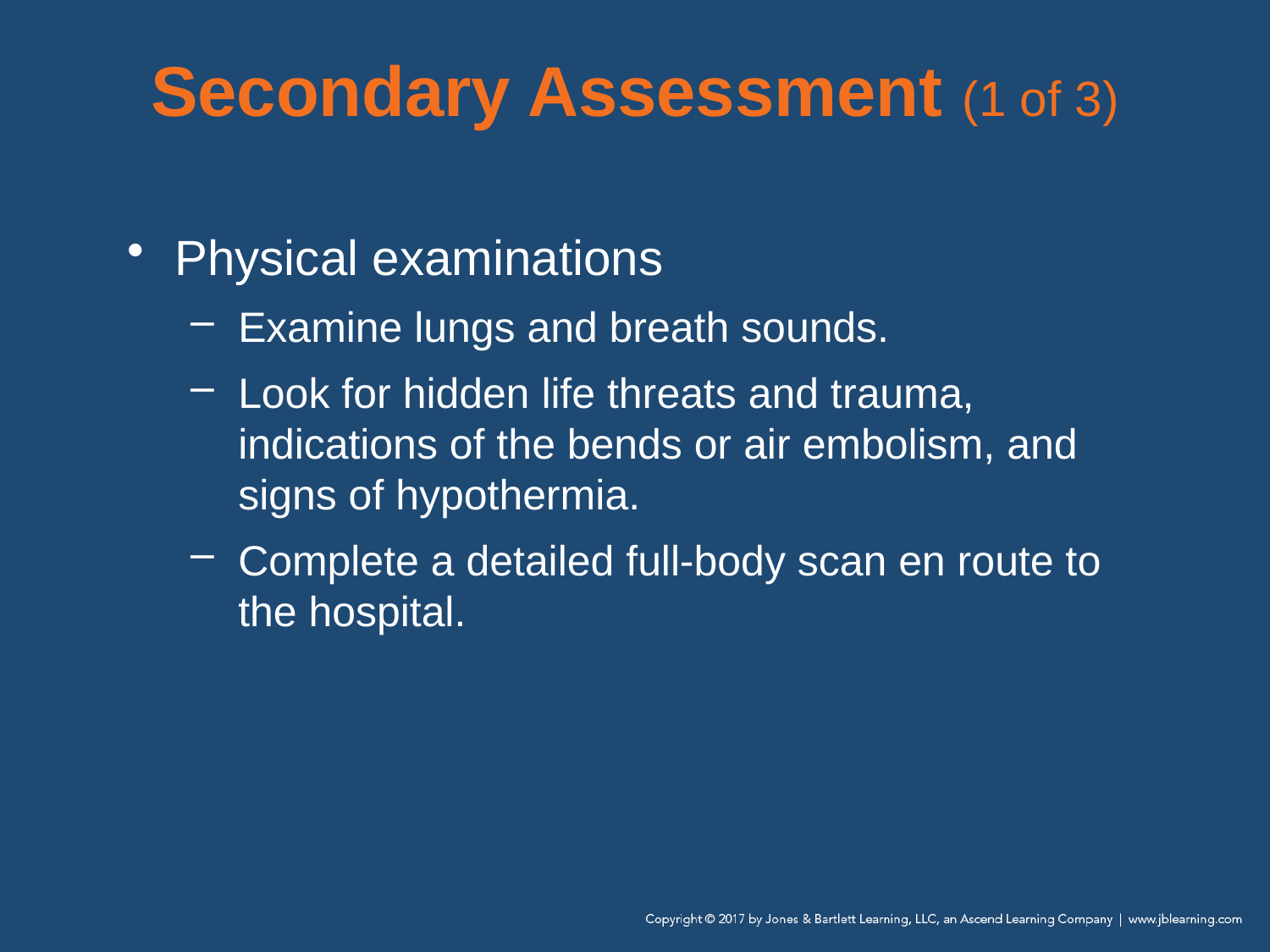

# Secondary Assessment (1 of 3)
Physical examinations
Examine lungs and breath sounds.
Look for hidden life threats and trauma, indications of the bends or air embolism, and signs of hypothermia.
Complete a detailed full-body scan en route to the hospital.